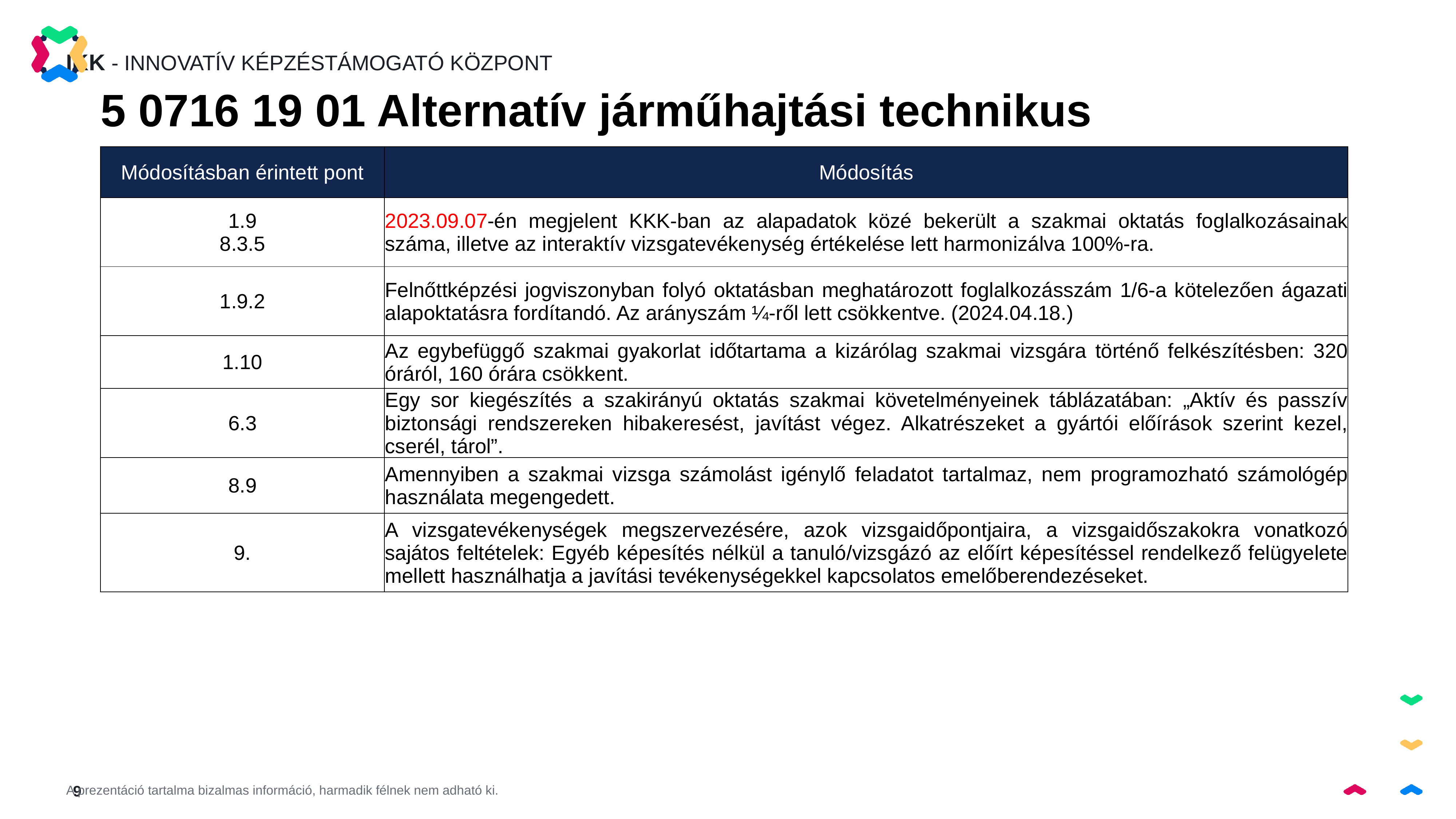

5 0716 19 01 Alternatív járműhajtási technikus

| Módosításban érintett pont | Módosítás |
| --- | --- |
| 1.9 8.3.5 | 2023.09.07-én megjelent KKK-ban az alapadatok közé bekerült a szakmai oktatás foglalkozásainak száma, illetve az interaktív vizsgatevékenység értékelése lett harmonizálva 100%-ra. |
| 1.9.2 | Felnőttképzési jogviszonyban folyó oktatásban meghatározott foglalkozásszám 1/6-a kötelezően ágazati alapoktatásra fordítandó. Az arányszám ¼-ről lett csökkentve. (2024.04.18.) |
| 1.10 | Az egybefüggő szakmai gyakorlat időtartama a kizárólag szakmai vizsgára történő felkészítésben: 320 óráról, 160 órára csökkent. |
| 6.3 | Egy sor kiegészítés a szakirányú oktatás szakmai követelményeinek táblázatában: „Aktív és passzív biztonsági rendszereken hibakeresést, javítást végez. Alkatrészeket a gyártói előírások szerint kezel, cserél, tárol”. |
| 8.9 | Amennyiben a szakmai vizsga számolást igénylő feladatot tartalmaz, nem programozható számológép használata megengedett. |
| 9. | A vizsgatevékenységek megszervezésére, azok vizsgaidőpontjaira, a vizsgaidőszakokra vonatkozó sajátos feltételek: Egyéb képesítés nélkül a tanuló/vizsgázó az előírt képesítéssel rendelkező felügyelete mellett használhatja a javítási tevékenységekkel kapcsolatos emelőberendezéseket. |